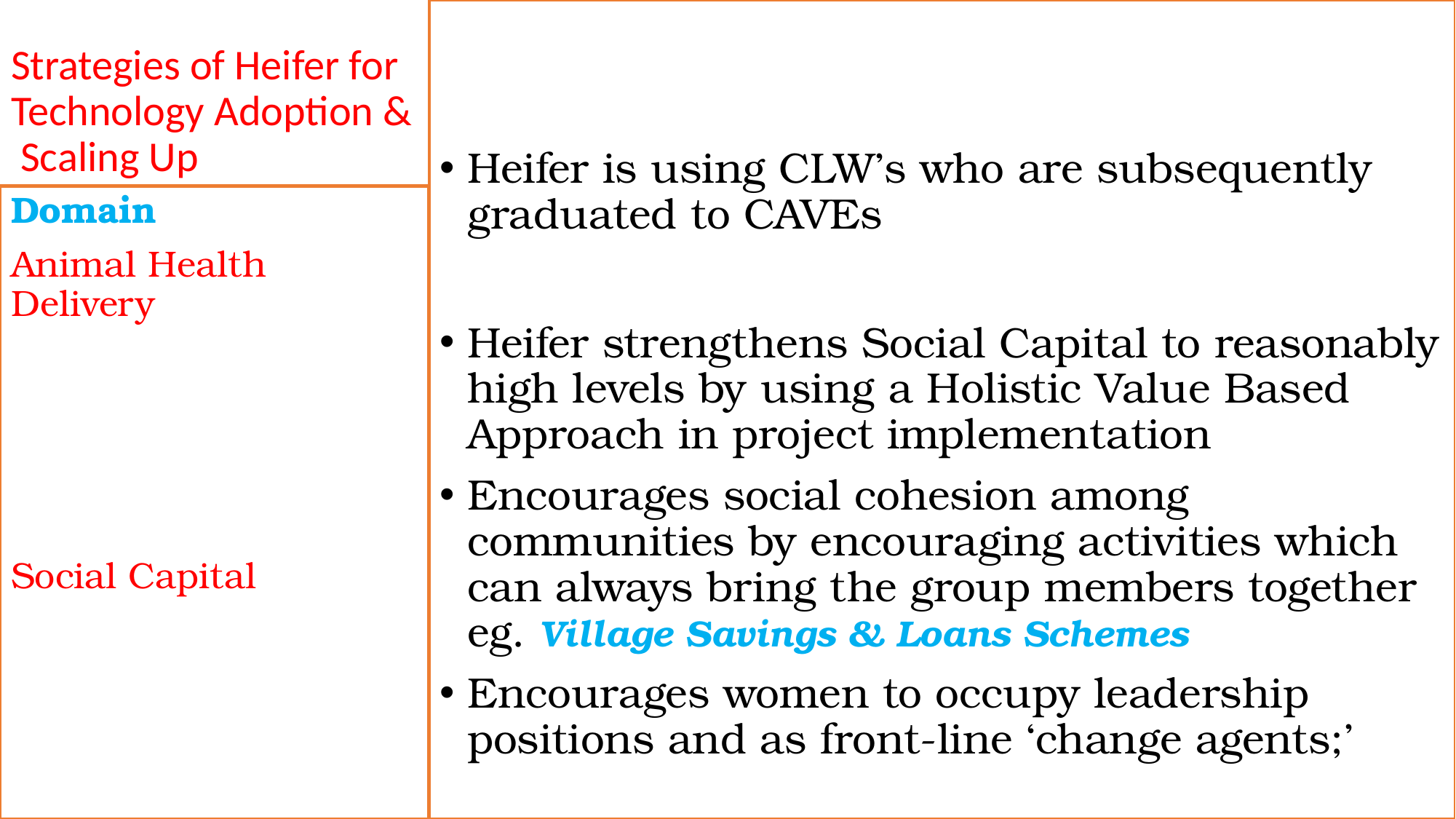

Heifer is using CLW’s who are subsequently graduated to CAVEs

Heifer strengthens Social Capital to reasonably high levels by using a Holistic Value Based Approach in project implementation
Encourages social cohesion among communities by encouraging activities which can always bring the group members together eg. Village Savings & Loans Schemes
Encourages women to occupy leadership positions and as front-line ‘change agents;’

# Strategies of Heifer for Technology Adoption & Scaling Up
Domain
Animal Health Delivery

Social Capital